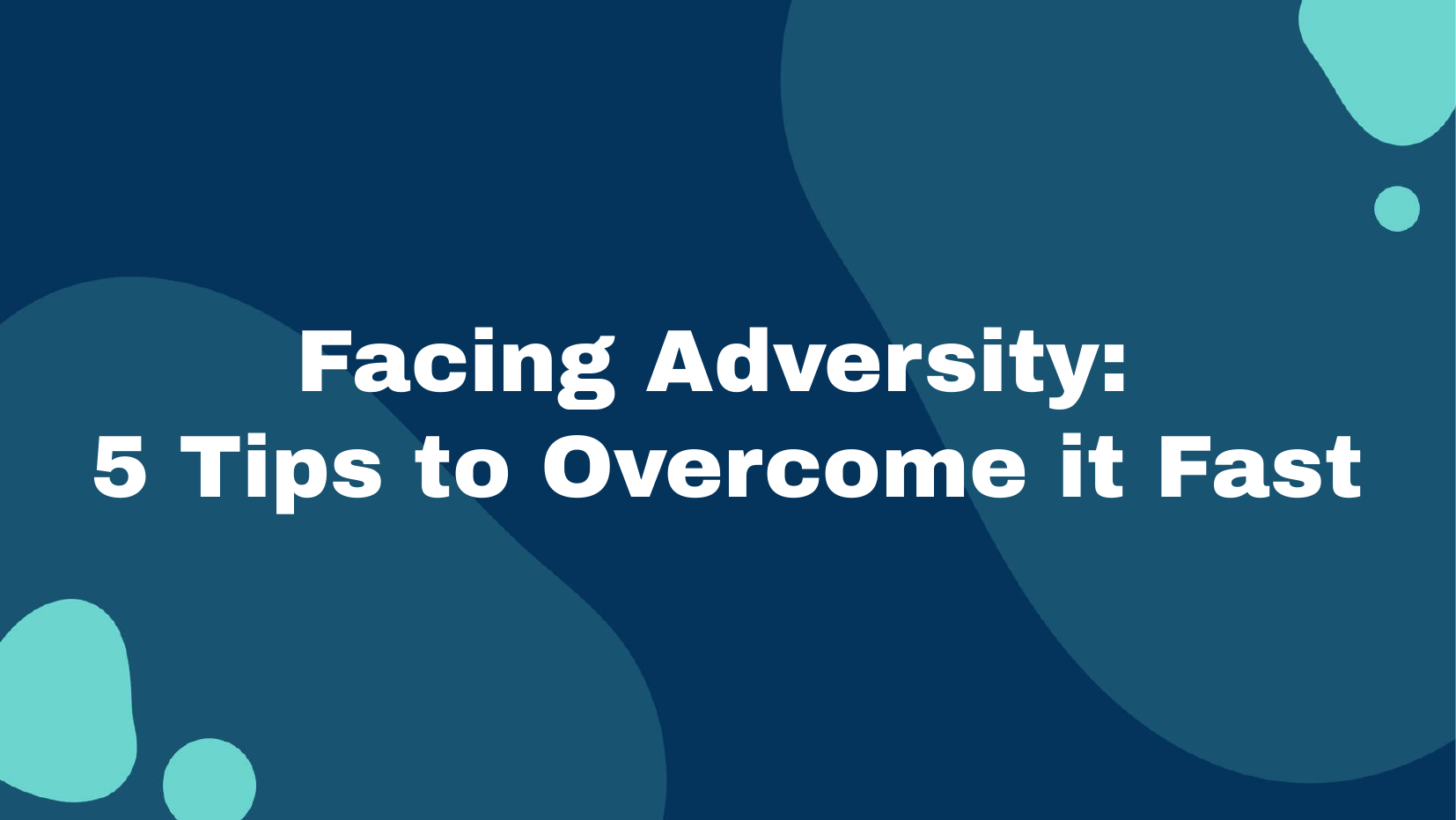

# Facing Adversity:
5 Tips to Overcome it Fast